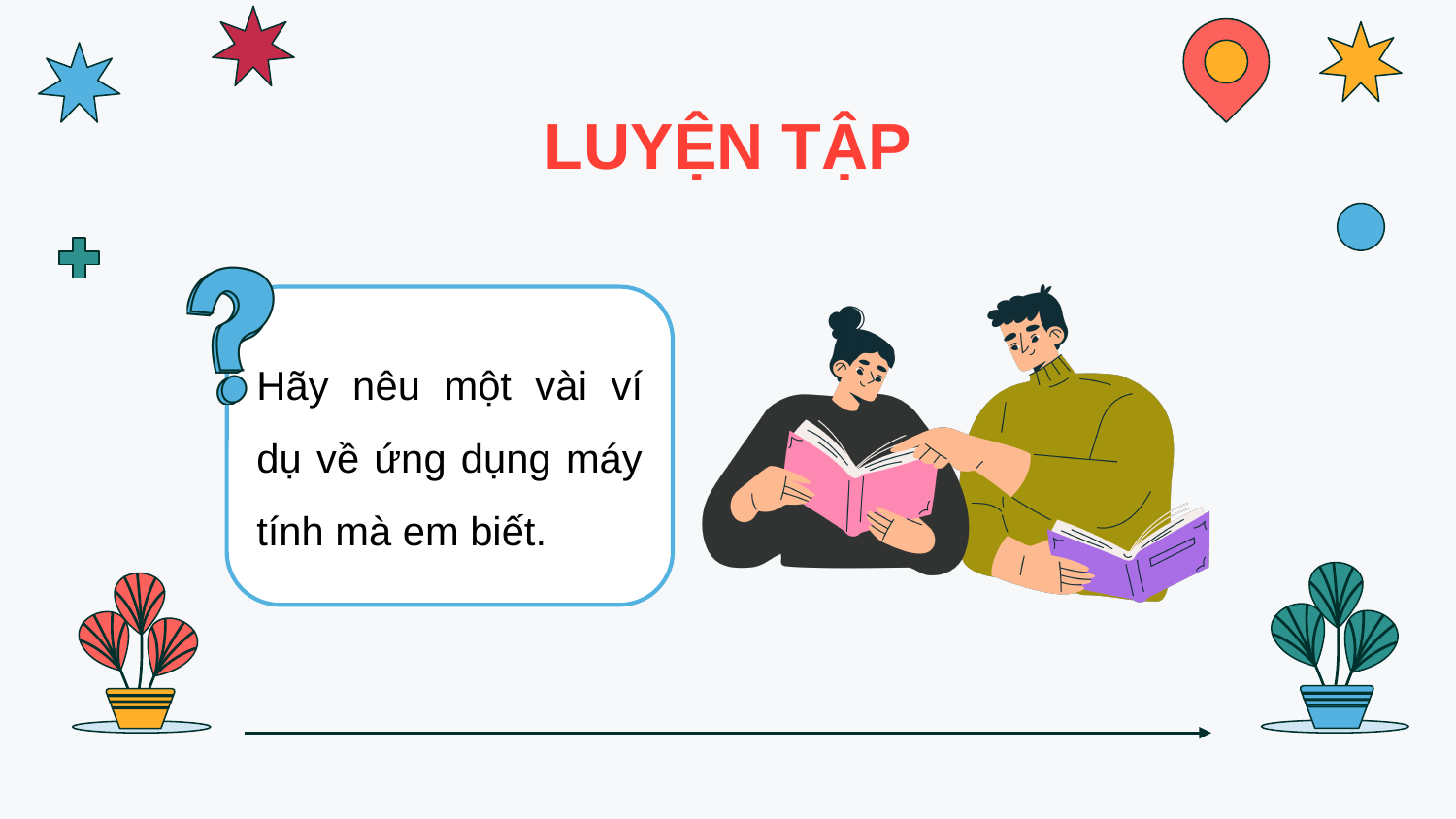

# LUYỆN TẬP

Hãy nêu một vài ví dụ về ứng dụng máy tính mà em biết.